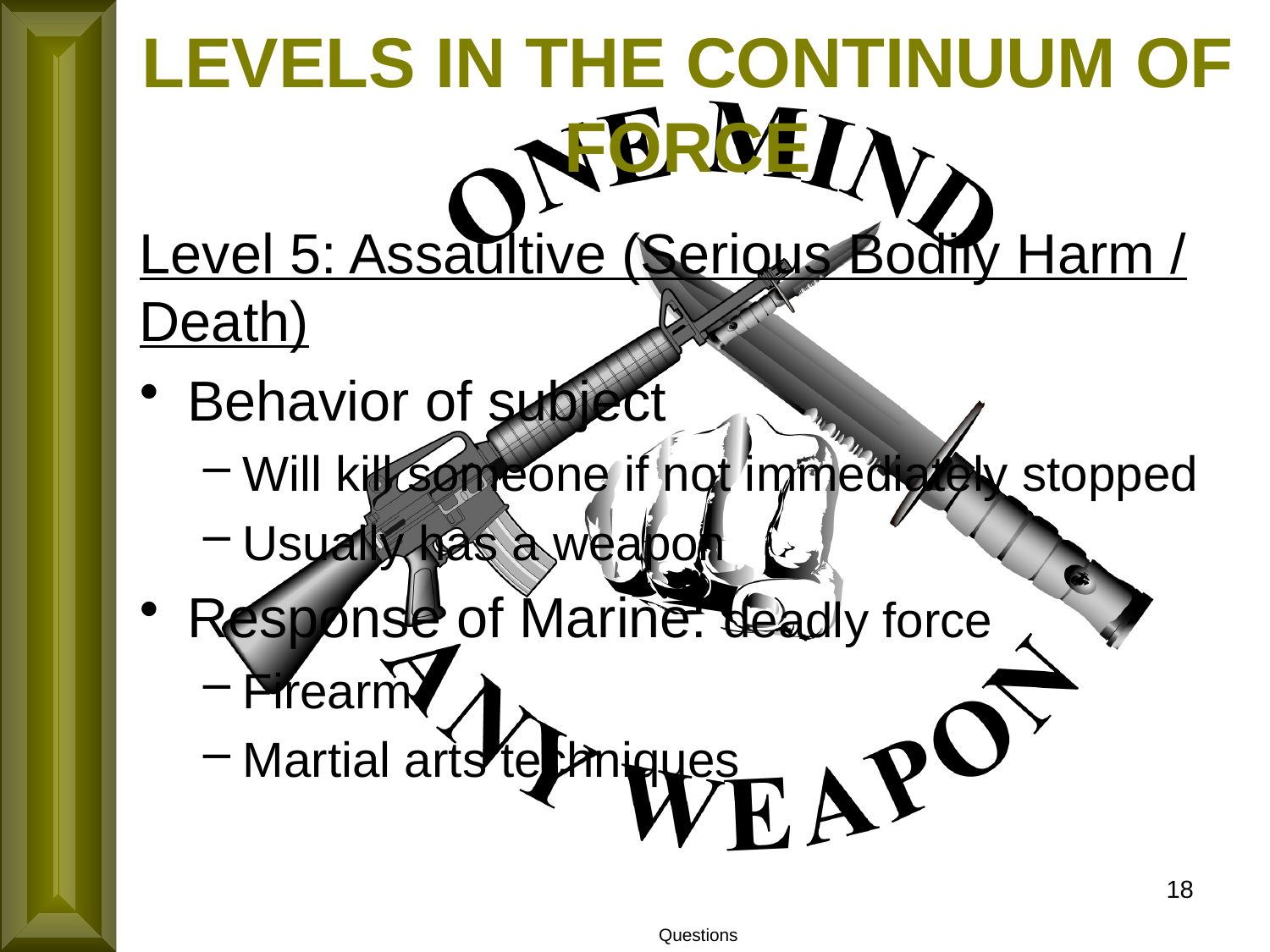

LEVELS IN THE CONTINUUM OF FORCE
Level 5: Assaultive (Serious Bodily Harm / Death)
Behavior of subject
Will kill someone if not immediately stopped
Usually has a weapon
Response of Marine: deadly force
Firearm
Martial arts techniques
18
Questions